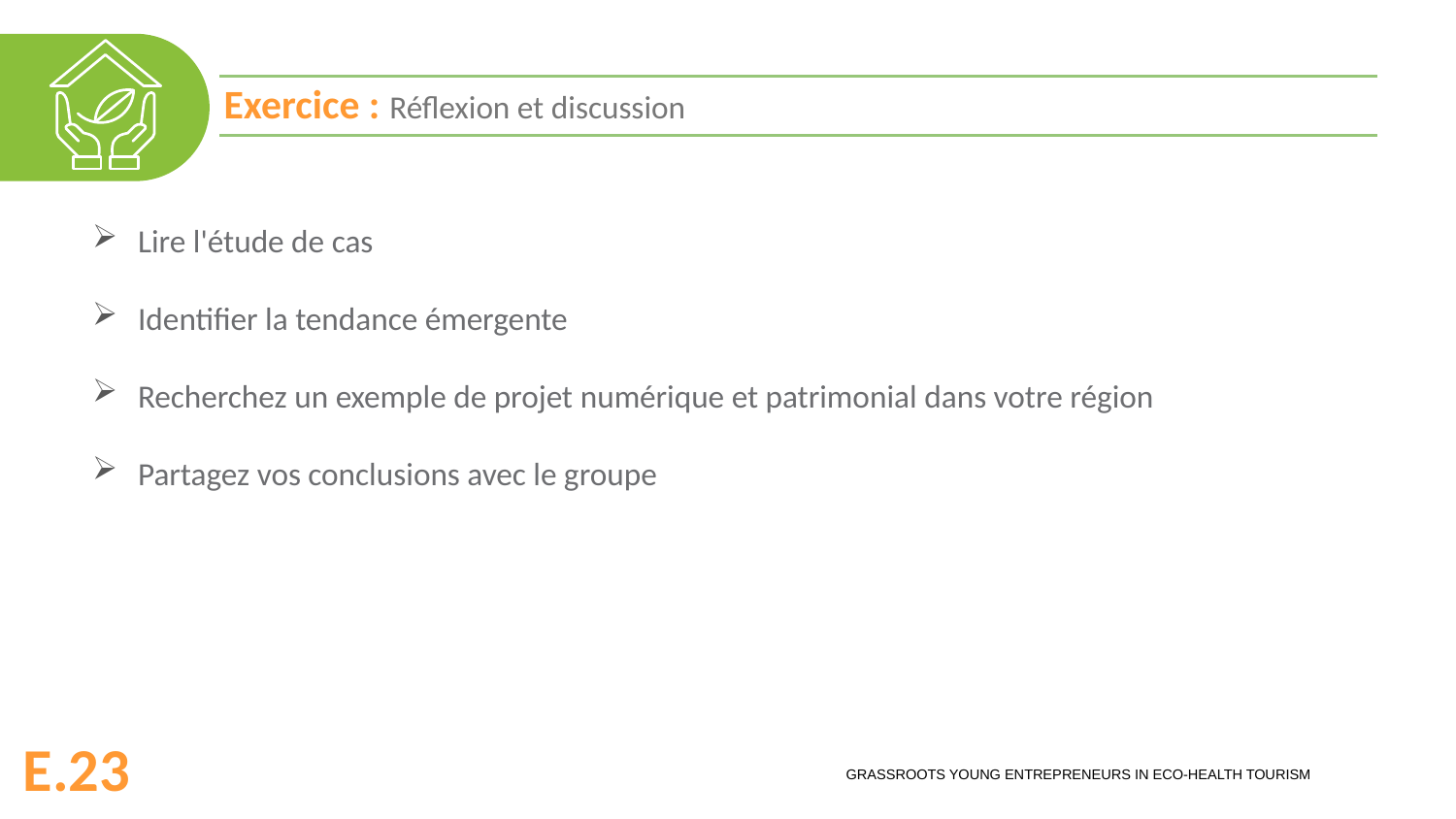

Exercice : Réflexion et discussion

Lire l'étude de cas

Identifier la tendance émergente

Recherchez un exemple de projet numérique et patrimonial dans votre région

Partagez vos conclusions avec le groupe
E.23
GRASSROOTS YOUNG ENTREPRENEURS IN ECO-HEALTH TOURISM